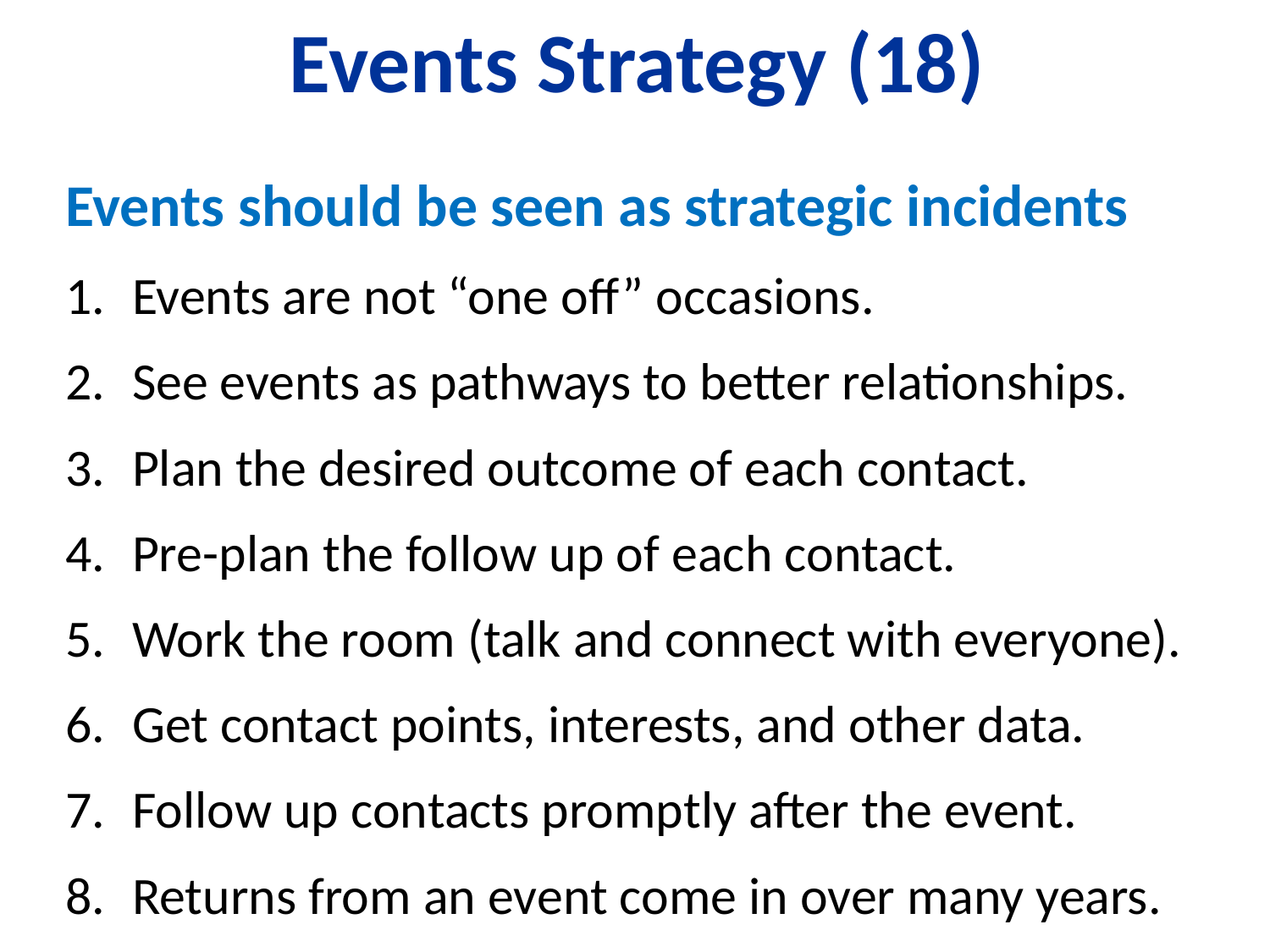

# Events Strategy (18)
Events should be seen as strategic incidents
Events are not “one off” occasions.
See events as pathways to better relationships.
Plan the desired outcome of each contact.
Pre-plan the follow up of each contact.
Work the room (talk and connect with everyone).
Get contact points, interests, and other data.
Follow up contacts promptly after the event.
Returns from an event come in over many years.